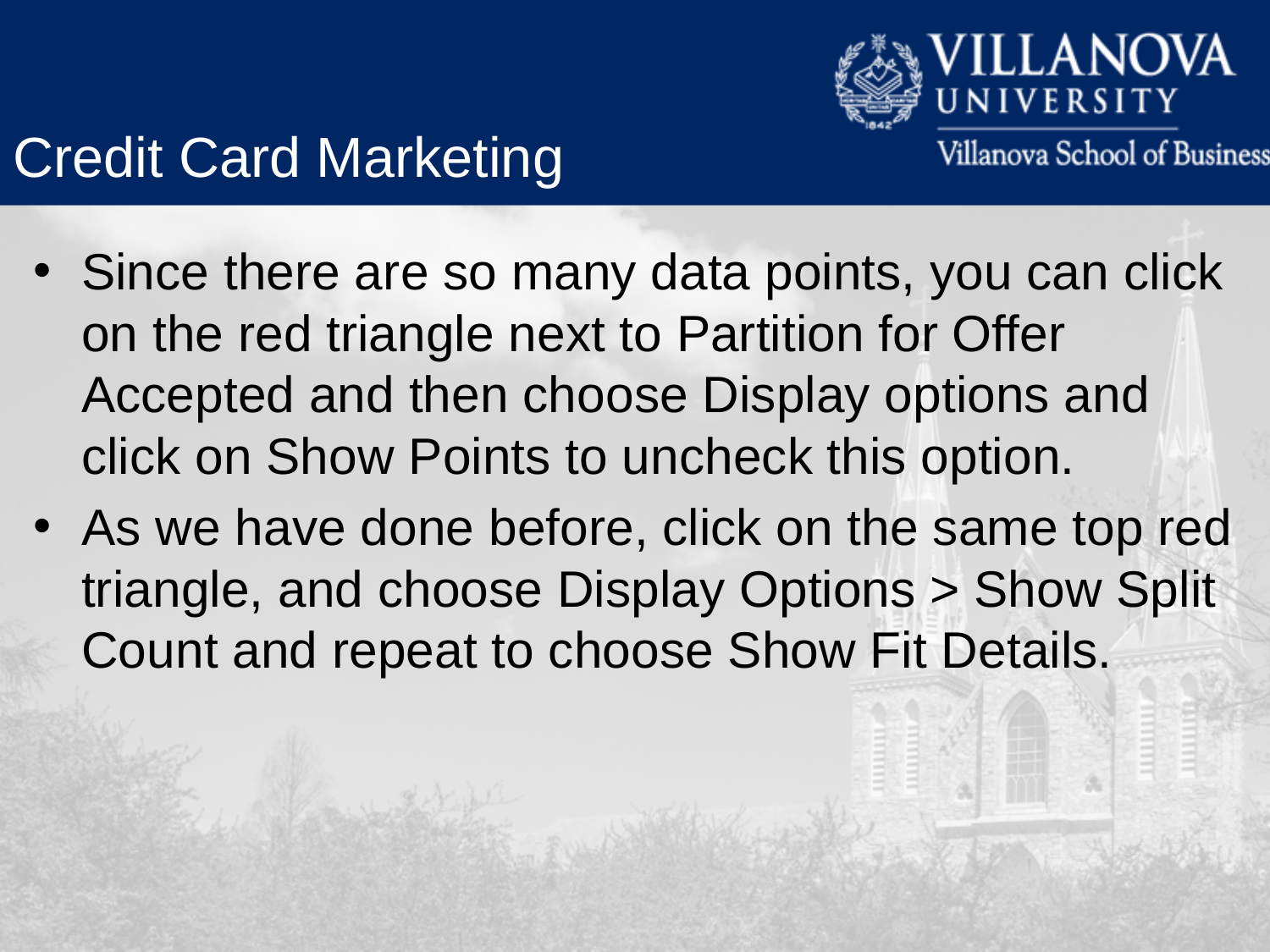

Credit Card Marketing
Since there are so many data points, you can click on the red triangle next to Partition for Offer Accepted and then choose Display options and click on Show Points to uncheck this option.
As we have done before, click on the same top red triangle, and choose Display Options > Show Split Count and repeat to choose Show Fit Details.